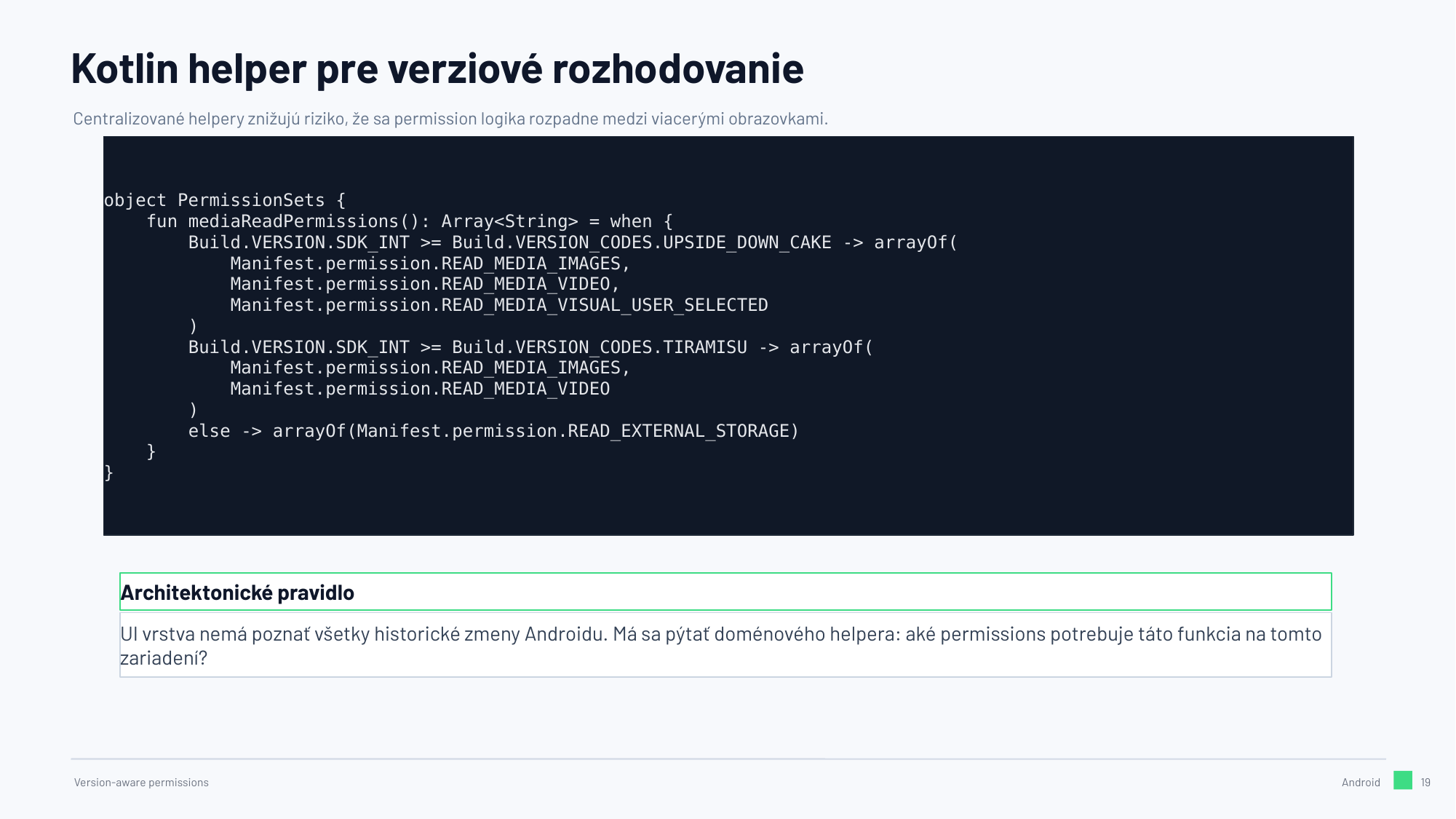

Kotlin helper pre verziové rozhodovanie
Centralizované helpery znižujú riziko, že sa permission logika rozpadne medzi viacerými obrazovkami.
object PermissionSets {
    fun mediaReadPermissions(): Array<String> = when {
        Build.VERSION.SDK_INT >= Build.VERSION_CODES.UPSIDE_DOWN_CAKE -> arrayOf(
            Manifest.permission.READ_MEDIA_IMAGES,
            Manifest.permission.READ_MEDIA_VIDEO,
            Manifest.permission.READ_MEDIA_VISUAL_USER_SELECTED
        )
        Build.VERSION.SDK_INT >= Build.VERSION_CODES.TIRAMISU -> arrayOf(
            Manifest.permission.READ_MEDIA_IMAGES,
            Manifest.permission.READ_MEDIA_VIDEO
        )
        else -> arrayOf(Manifest.permission.READ_EXTERNAL_STORAGE)
    }
}
Architektonické pravidlo
UI vrstva nemá poznať všetky historické zmeny Androidu. Má sa pýtať doménového helpera: aké permissions potrebuje táto funkcia na tomto zariadení?
19